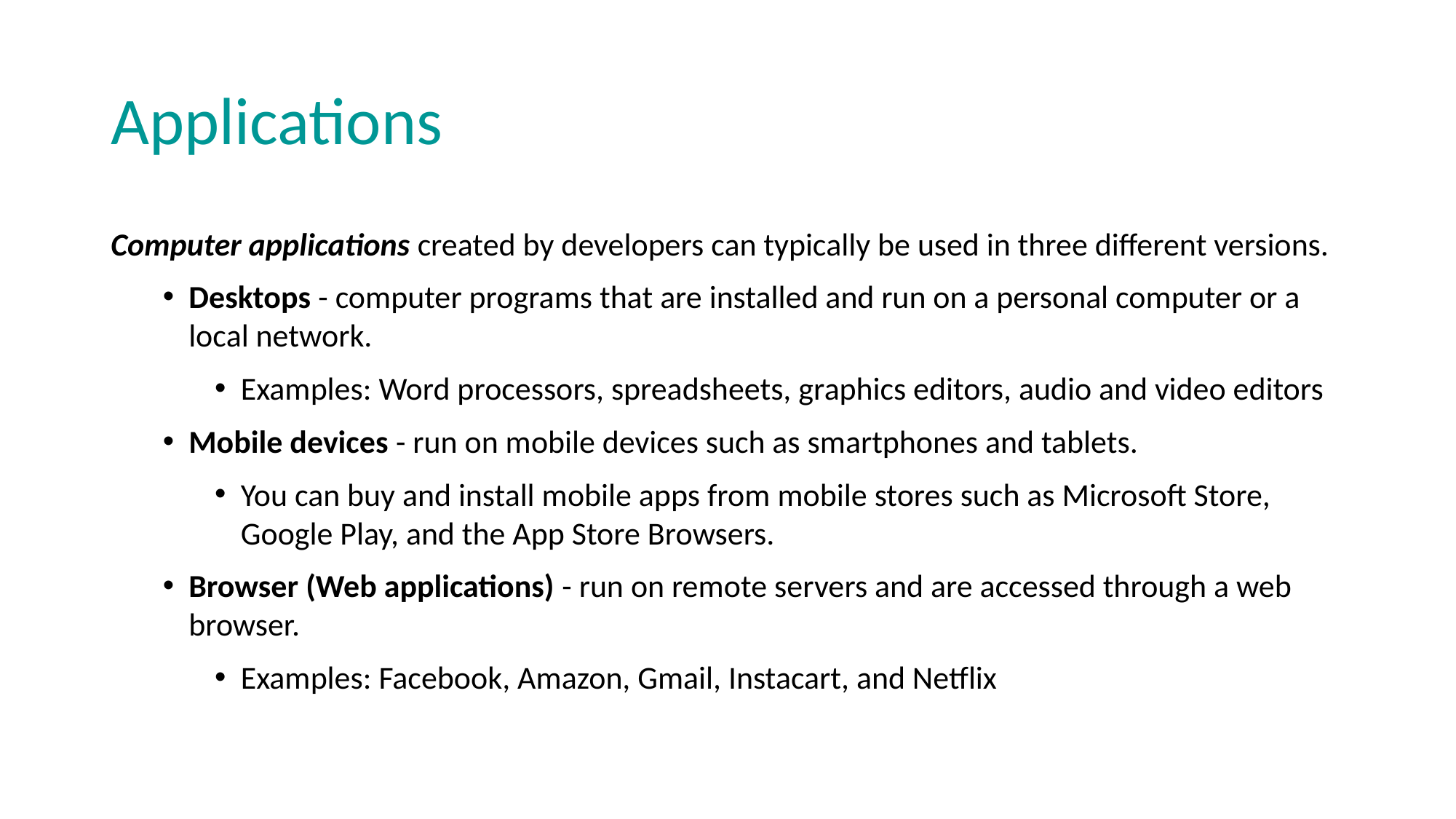

# Applications
Computer applications created by developers can typically be used in three different versions.
Desktops - computer programs that are installed and run on a personal computer or a local network.
Examples: Word processors, spreadsheets, graphics editors, audio and video editors
Mobile devices - run on mobile devices such as smartphones and tablets.
You can buy and install mobile apps from mobile stores such as Microsoft Store, Google Play, and the App Store Browsers.
Browser (Web applications) - run on remote servers and are accessed through a web browser.
Examples: Facebook, Amazon, Gmail, Instacart, and Netflix